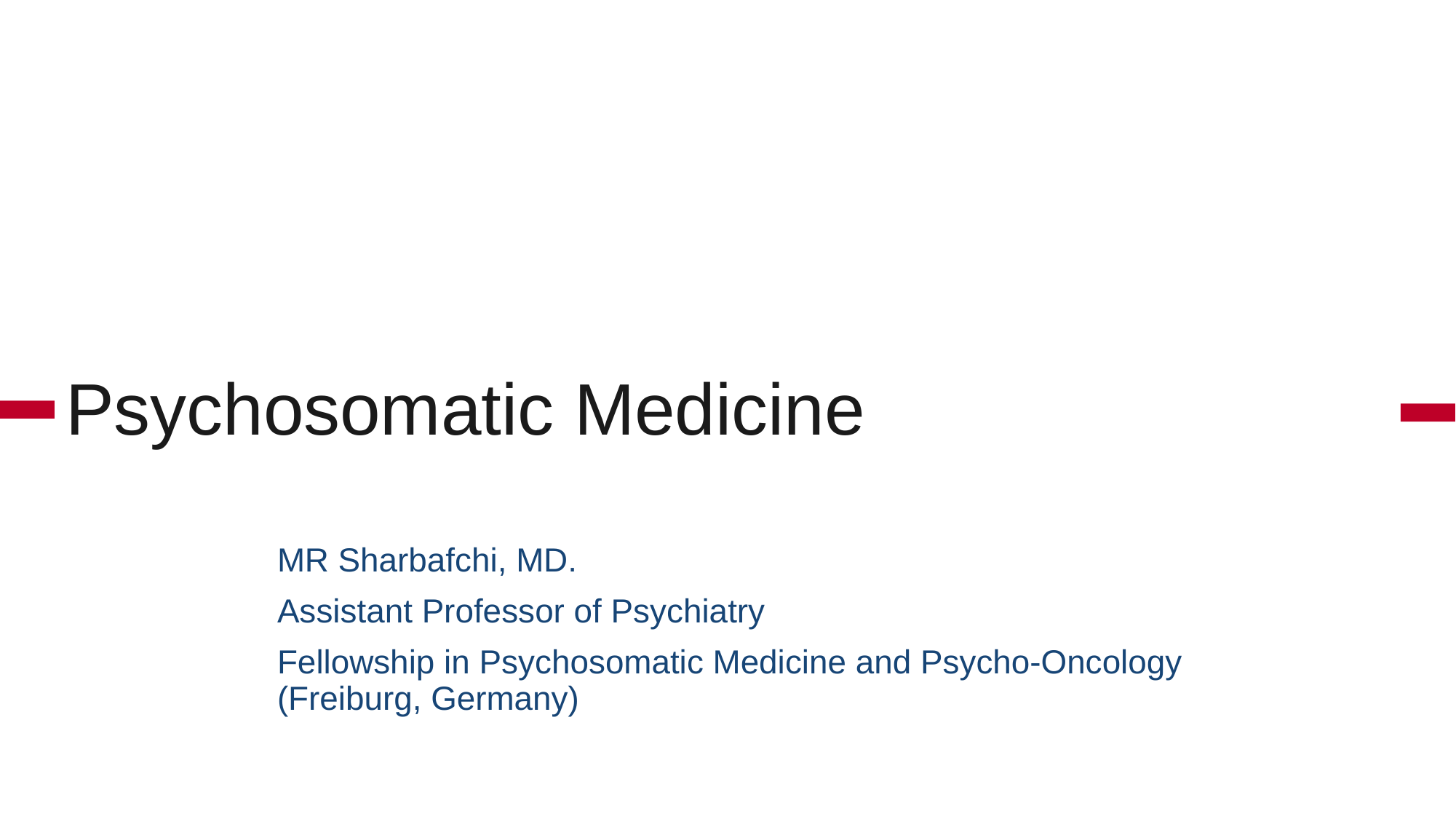

# Psychosomatic Medicine

MR Sharbafchi, MD.
Assistant Professor of Psychiatry
Fellowship in Psychosomatic Medicine and Psycho-Oncology (Freiburg, Germany)